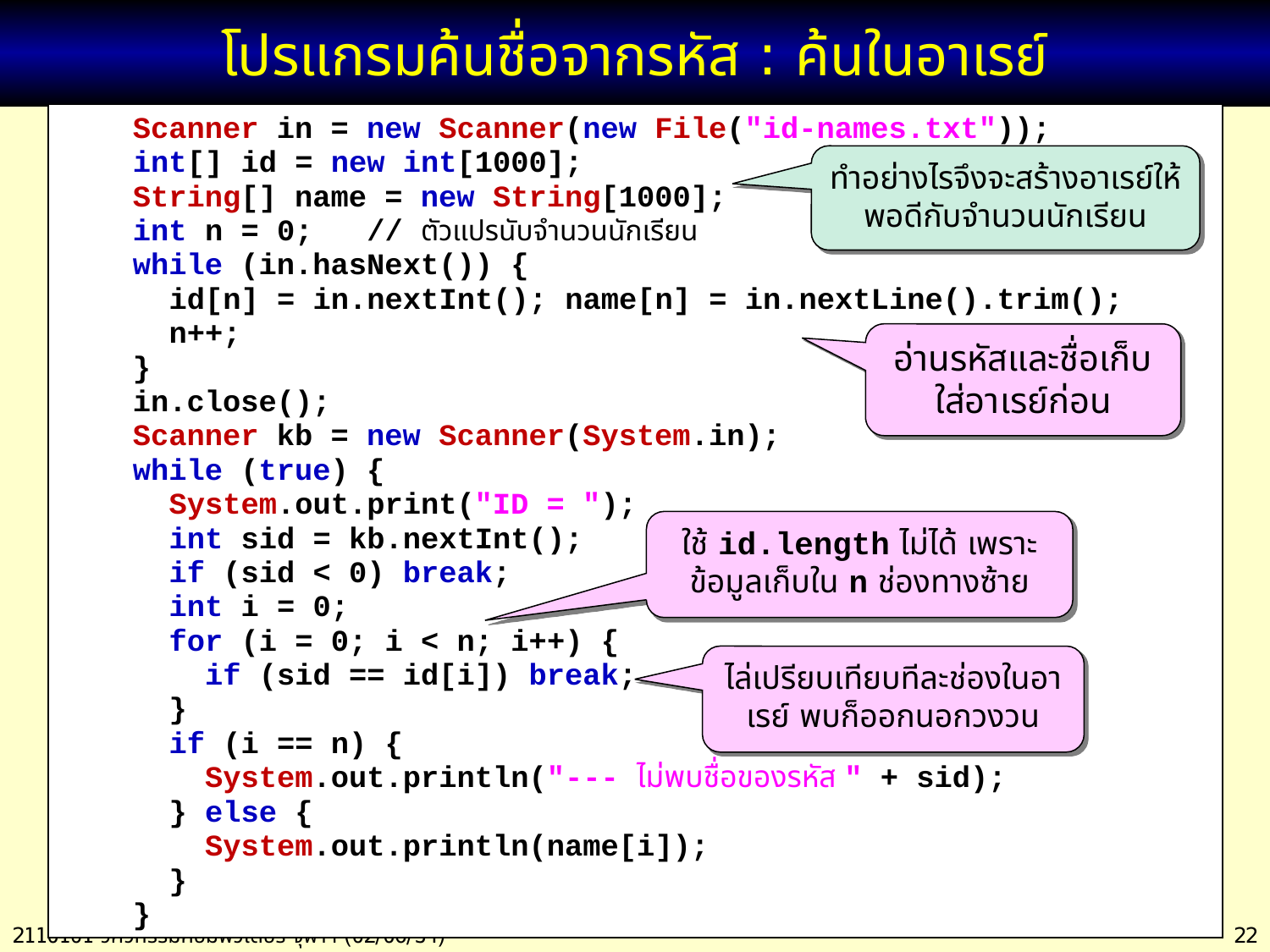

# โปรแกรมค้นชื่อจากรหัส : ค้นในอาเรย์
    Scanner in = new Scanner(new File("id-names.txt"));
    int[] id = new int[1000];
    String[] name = new String[1000];
    int n = 0;   // ตัวแปรนับจำนวนนักเรียน
    while (in.hasNext()) {
      id[n] = in.nextInt(); name[n] = in.nextLine().trim();
      n++;
    }
    in.close();
    Scanner kb = new Scanner(System.in);
    while (true) {
      System.out.print("ID = ");
      int sid = kb.nextInt();
      if (sid < 0) break;
      int i = 0;
      for (i = 0; i < n; i++) {
        if (sid == id[i]) break;
      }
      if (i == n) {
        System.out.println("--- ไม่พบชื่อของรหัส " + sid);
      } else {
        System.out.println(name[i]);
      }
    }
ทำอย่างไรจึงจะสร้างอาเรย์ให้พอดีกับจำนวนนักเรียน
อ่านรหัสและชื่อเก็บใส่อาเรย์ก่อน
ใช้ id.length ไม่ได้ เพราะข้อมูลเก็บใน n ช่องทางซ้าย
ไล่เปรียบเทียบทีละช่องในอาเรย์ พบก็ออกนอกวงวน